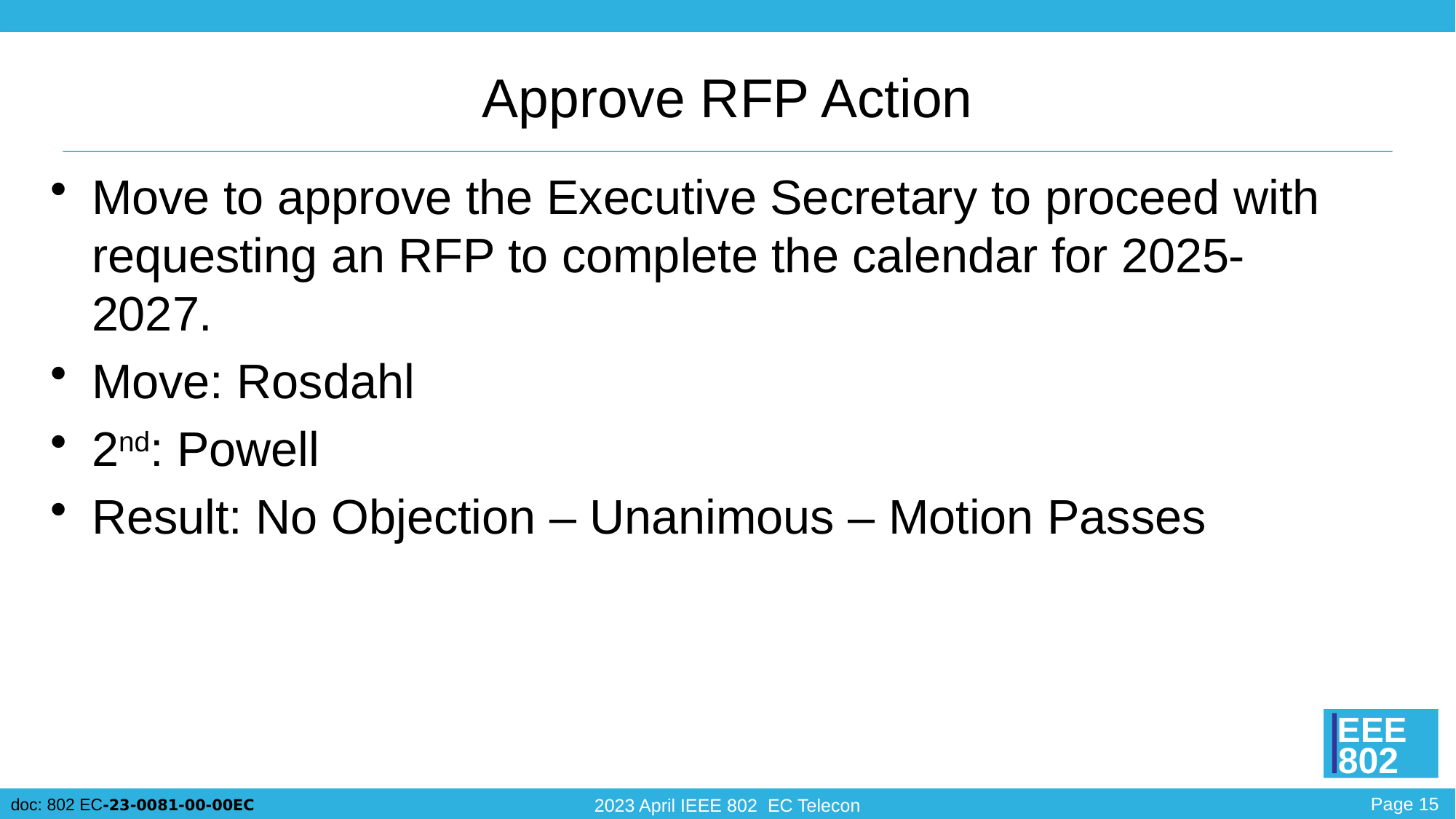

# Approve RFP Action
Move to approve the Executive Secretary to proceed with requesting an RFP to complete the calendar for 2025-2027.
Move: Rosdahl
2nd: Powell
Result: No Objection – Unanimous – Motion Passes